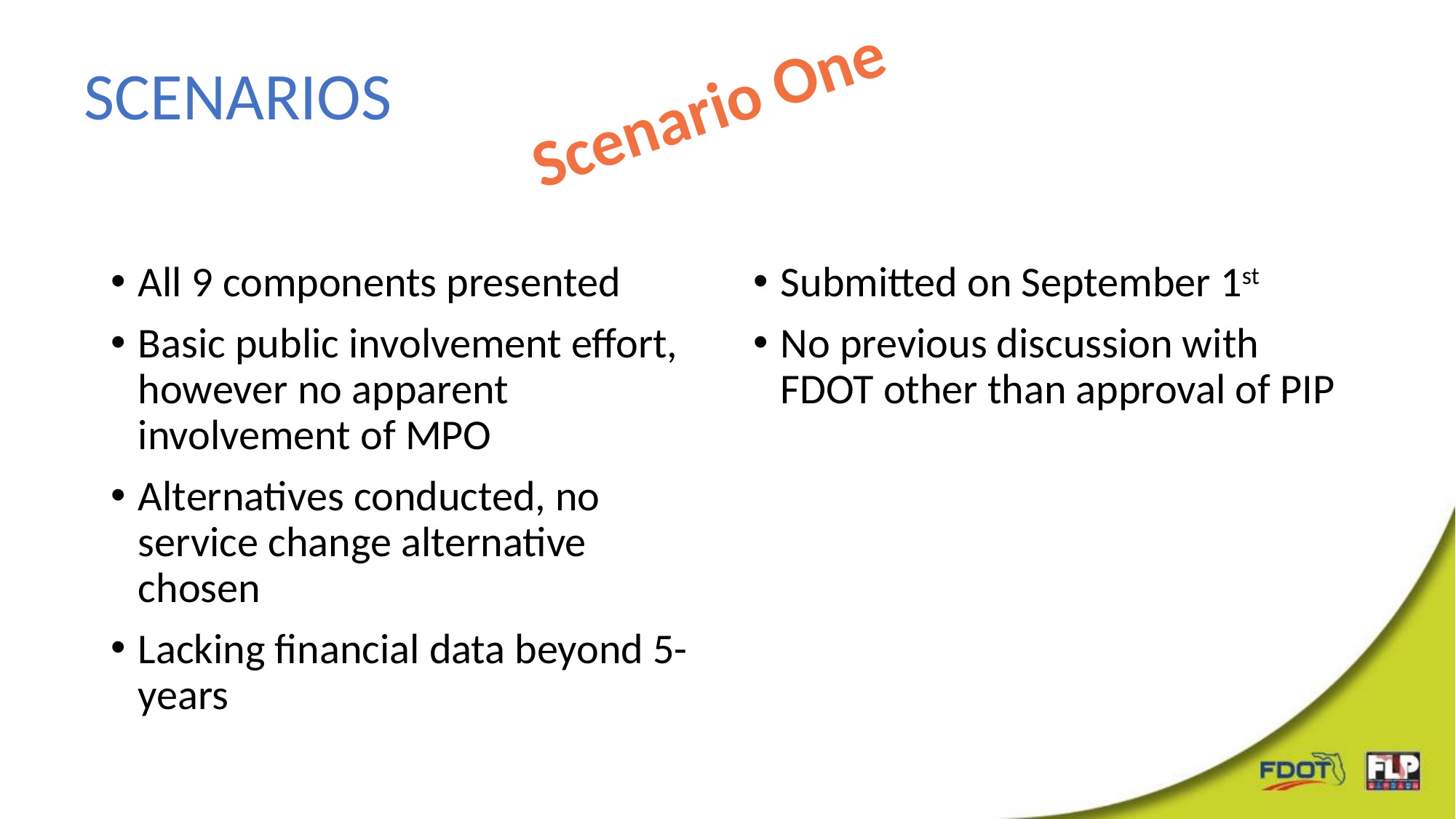

# Scenarios
Scenario One
All 9 components presented
Basic public involvement effort, however no apparent involvement of MPO
Alternatives conducted, no service change alternative chosen
Lacking financial data beyond 5-years

Submitted on September 1st
No previous discussion with FDOT other than approval of PIP